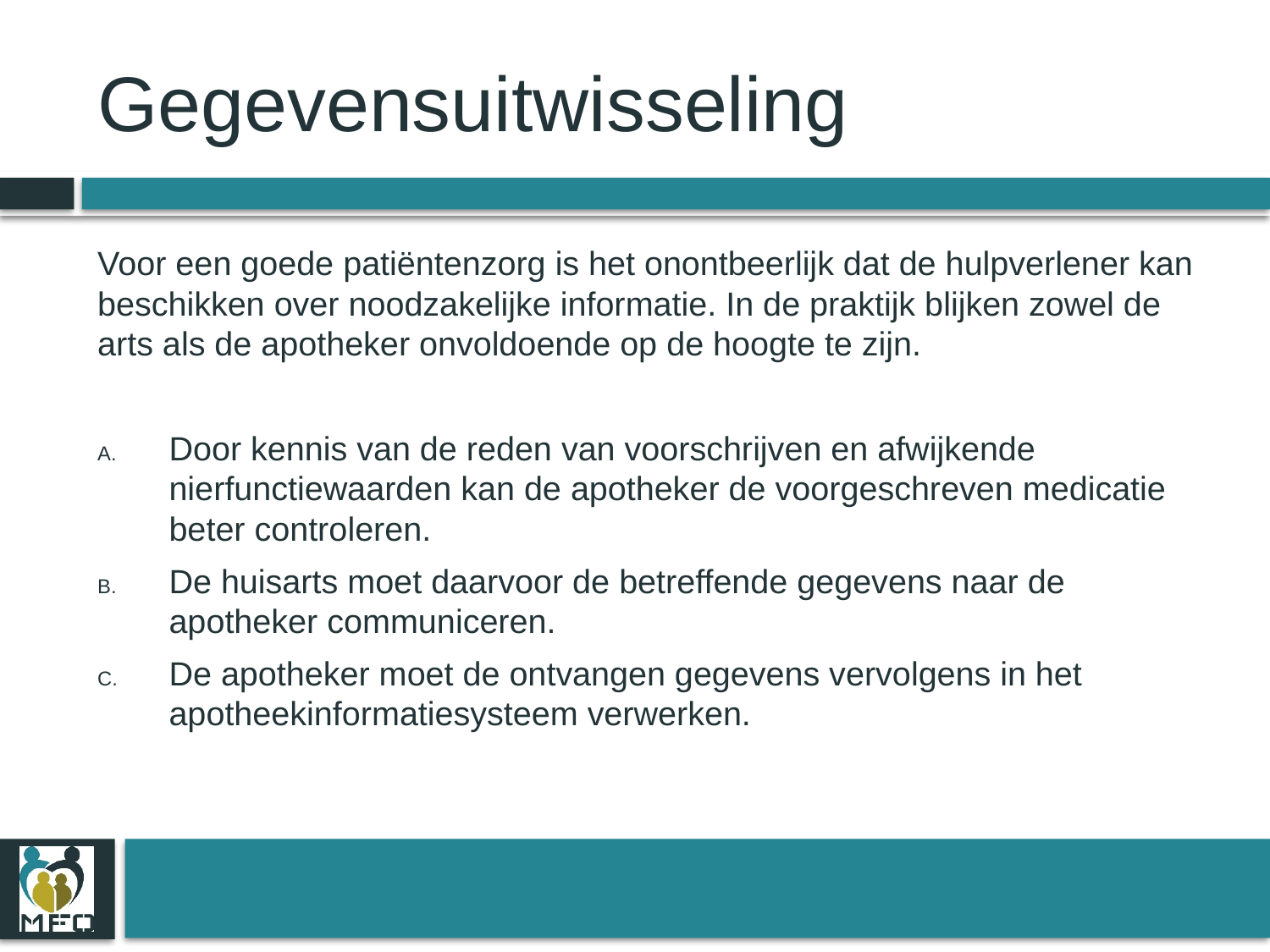

# Gegevensuitwisseling
Voor een goede patiëntenzorg is het onontbeerlijk dat de hulpverlener kan beschikken over noodzakelijke informatie. In de praktijk blijken zowel de arts als de apotheker onvoldoende op de hoogte te zijn.

Door kennis van de reden van voorschrijven en afwijkende nierfunctiewaarden kan de apotheker de voorgeschreven medicatie beter controleren.
De huisarts moet daarvoor de betreffende gegevens naar de apotheker communiceren.
De apotheker moet de ontvangen gegevens vervolgens in het apotheekinformatiesysteem verwerken.